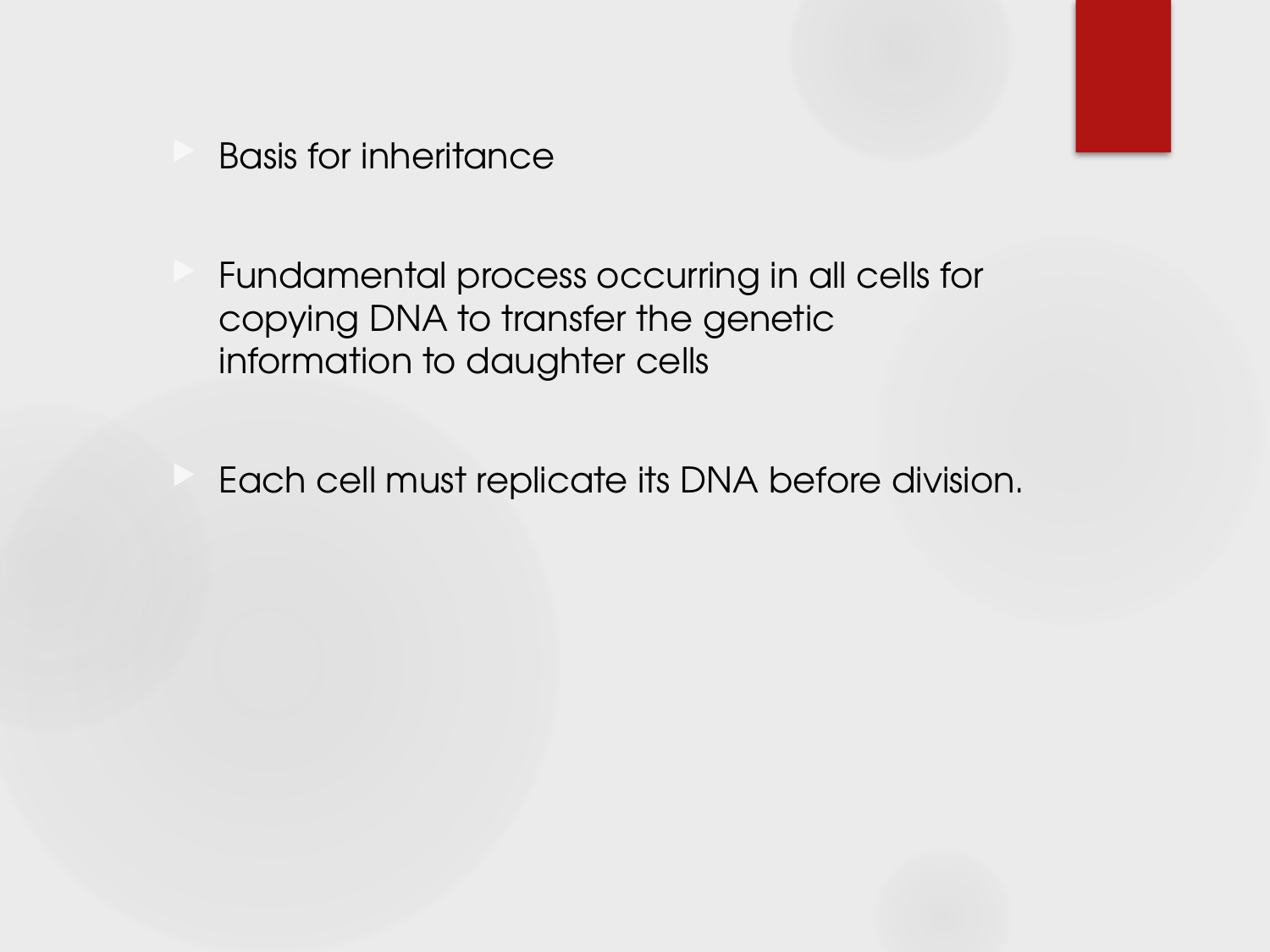

Basis for inheritance

Fundamental process occurring in all cells for copying DNA to transfer the genetic information to daughter cells

Each cell must replicate its DNA before division.